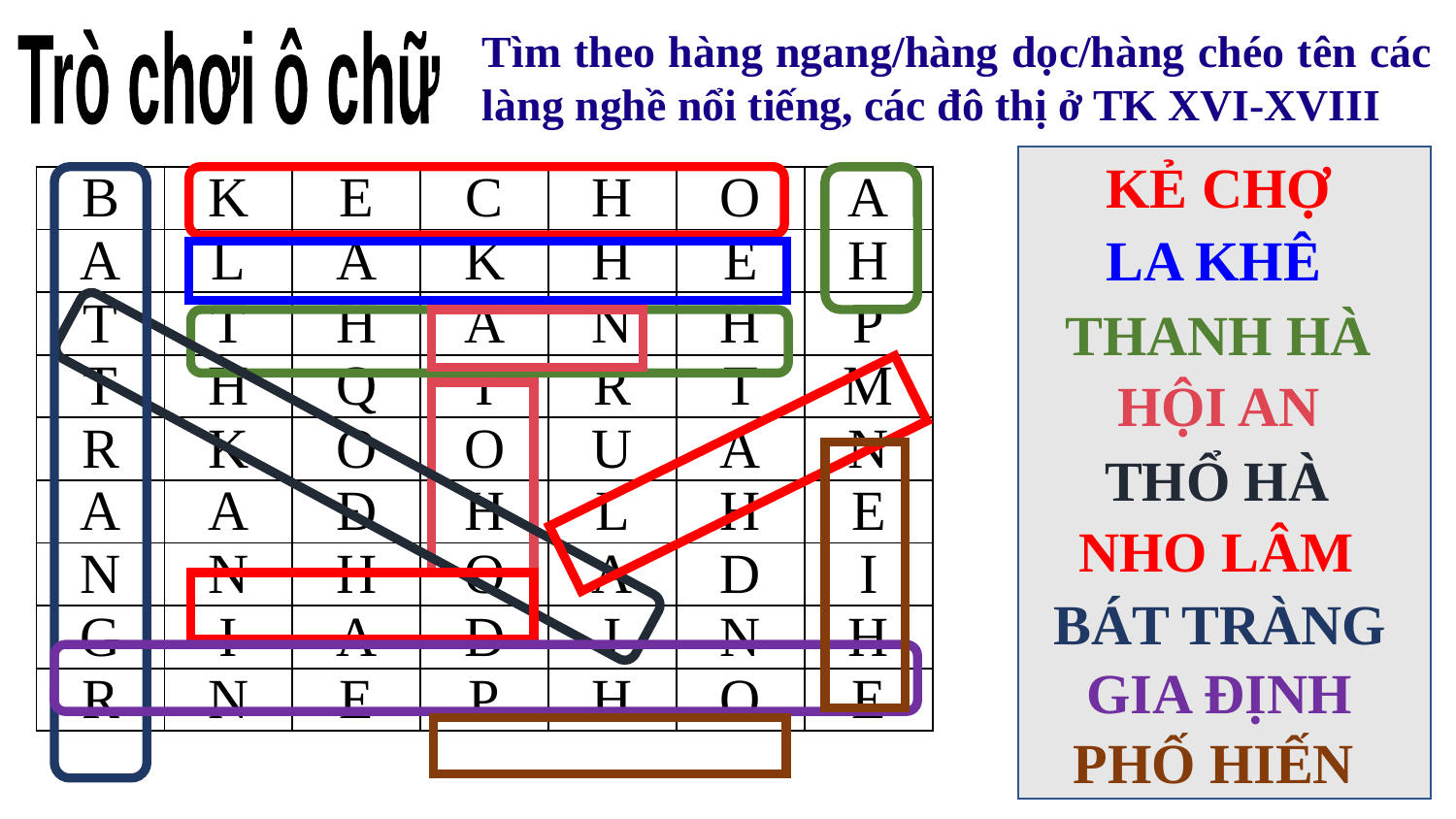

Tìm theo hàng ngang/hàng dọc/hàng chéo tên các làng nghề nổi tiếng, các đô thị ở TK XVI-XVIII
Trò chơi ô chữ
KẺ CHỢ

| B | K | E | C | H | O | A |
| --- | --- | --- | --- | --- | --- | --- |
| A | L | A | K | H | E | H |
| T | T | H | A | N | H | P |
| T | H | Q | I | R | T | M |
| R | K | O | O | U | A | N |
| A | A | Đ | H | L | H | E |
| N | N | H | O | A | D | I |
| G | I | A | Đ | I | N | H |
| R | N | E | P | H | O | E |

LA KHÊ

THANH HÀ

HỘI AN

THỔ HÀ

NHO LÂM

BÁT TRÀNG

GIA ĐỊNH

PHỐ HIẾN